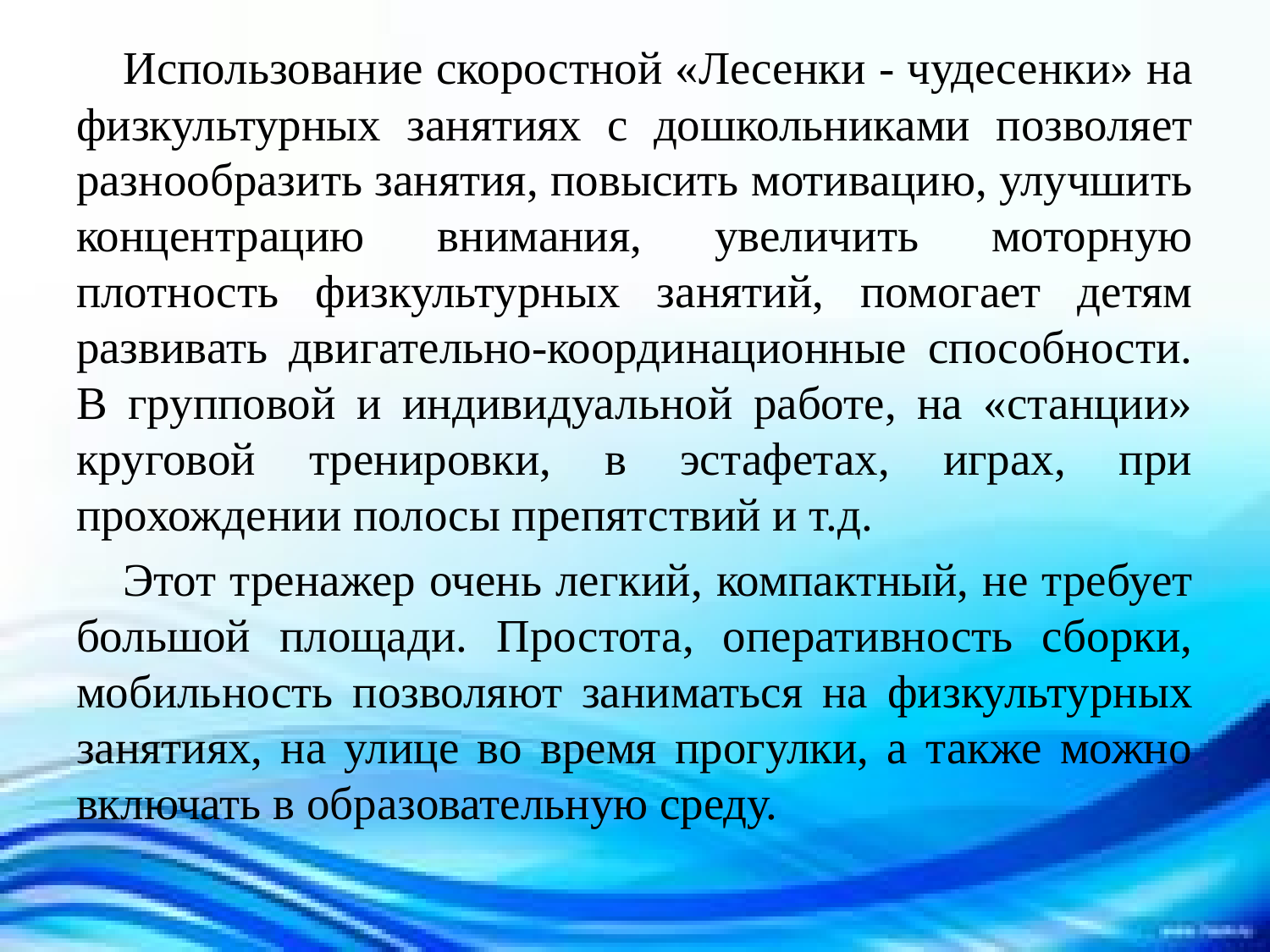

Использование скоростной «Лесенки - чудесенки» на физкультурных занятиях с дошкольниками позволяет разнообразить занятия, повысить мотивацию, улучшить концентрацию внимания, увеличить моторную плотность физкультурных занятий, помогает детям развивать двигательно-координационные способности. В групповой и индивидуальной работе, на «станции» круговой тренировки, в эстафетах, играх, при прохождении полосы препятствий и т.д.
Этот тренажер очень легкий, компактный, не требует большой площади. Простота, оперативность сборки, мобильность позволяют заниматься на физкультурных занятиях, на улице во время прогулки, а также можно включать в образовательную среду.